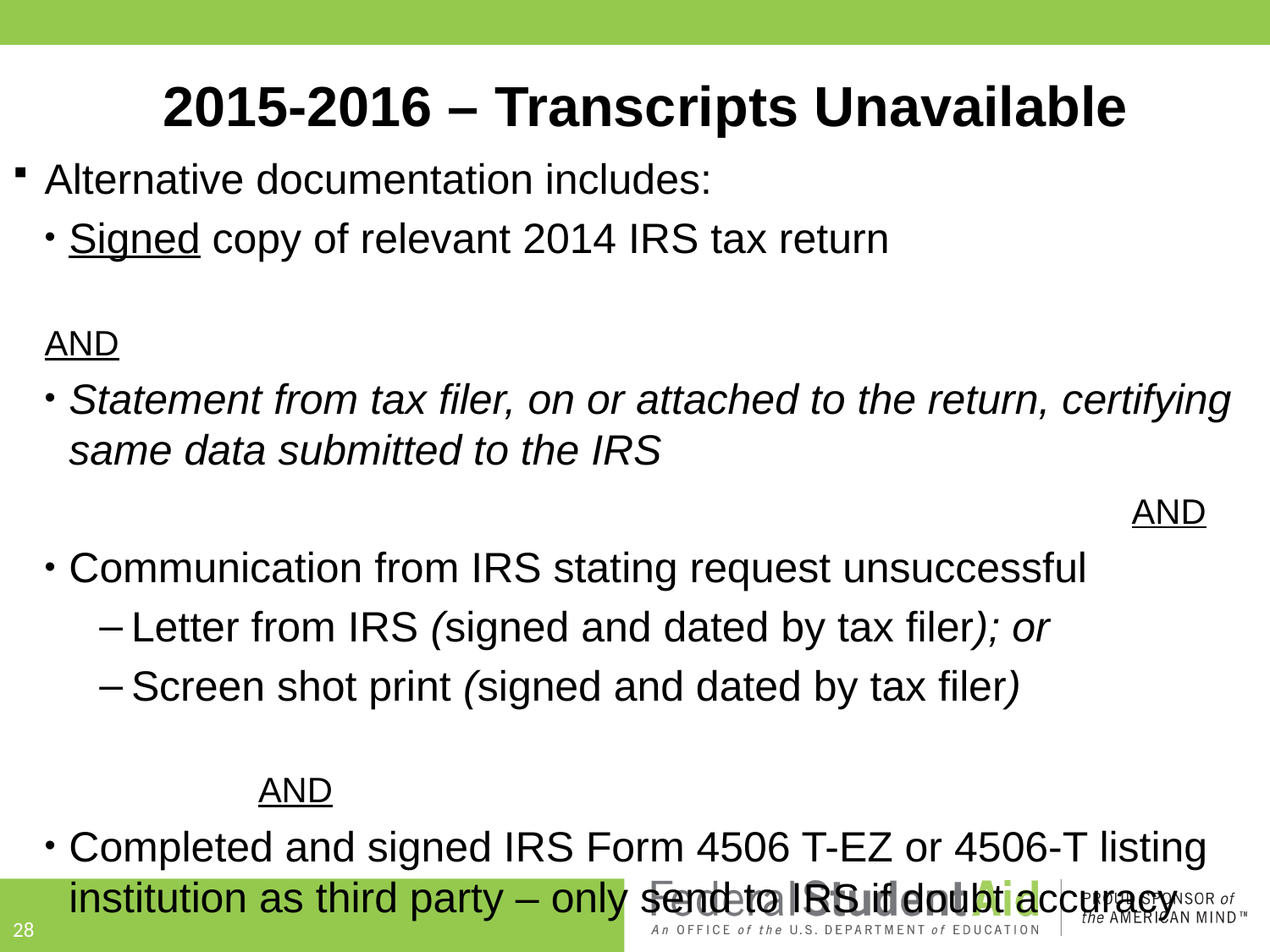

# 2015-2016 – Transcripts Unavailable
Alternative documentation includes:
Signed copy of relevant 2014 IRS tax return
									AND
Statement from tax filer, on or attached to the return, certifying same data submitted to the IRS
 								      AND
Communication from IRS stating request unsuccessful
Letter from IRS (signed and dated by tax filer); or
Screen shot print (signed and dated by tax filer)               									AND
Completed and signed IRS Form 4506 T-EZ or 4506-T listing institution as third party – only send to IRS if doubt accuracy

28